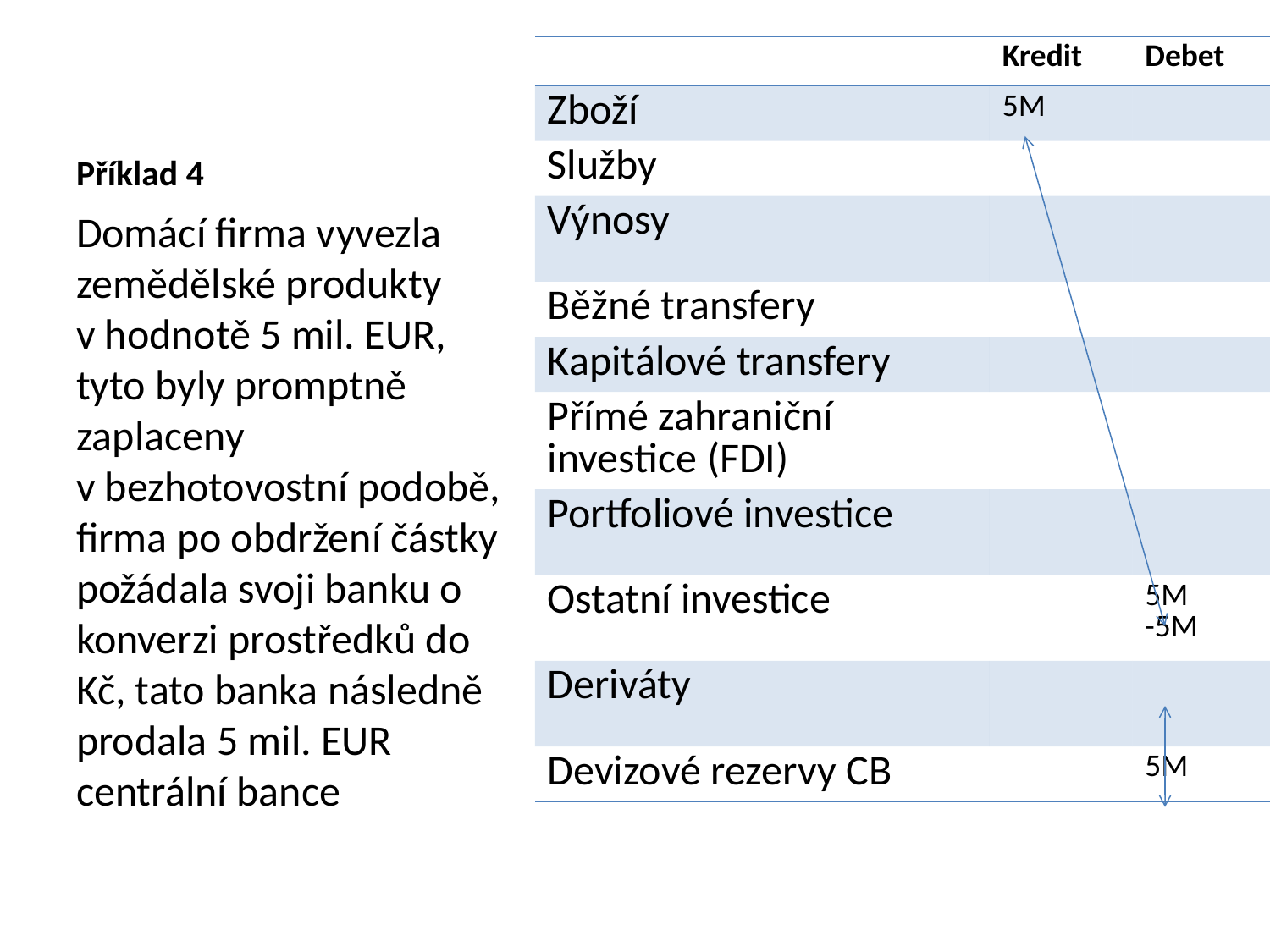

|  | Kredit | Debet |
| --- | --- | --- |
| Zboží | 5M |  |
| Služby |  |  |
| Výnosy |  |  |
| Běžné transfery |  |  |
| Kapitálové transfery |  |  |
| Přímé zahraniční investice (FDI) |  |  |
| Portfoliové investice |  |  |
| Ostatní investice |  | 5M -5M |
| Deriváty |  |  |
| Devizové rezervy CB |  | 5M |
# Příklad 4
Domácí firma vyvezla zemědělské produkty v hodnotě 5 mil. EUR, tyto byly promptně zaplaceny v bezhotovostní podobě, firma po obdržení částky požádala svoji banku o konverzi prostředků do Kč, tato banka následně prodala 5 mil. EUR centrální bance